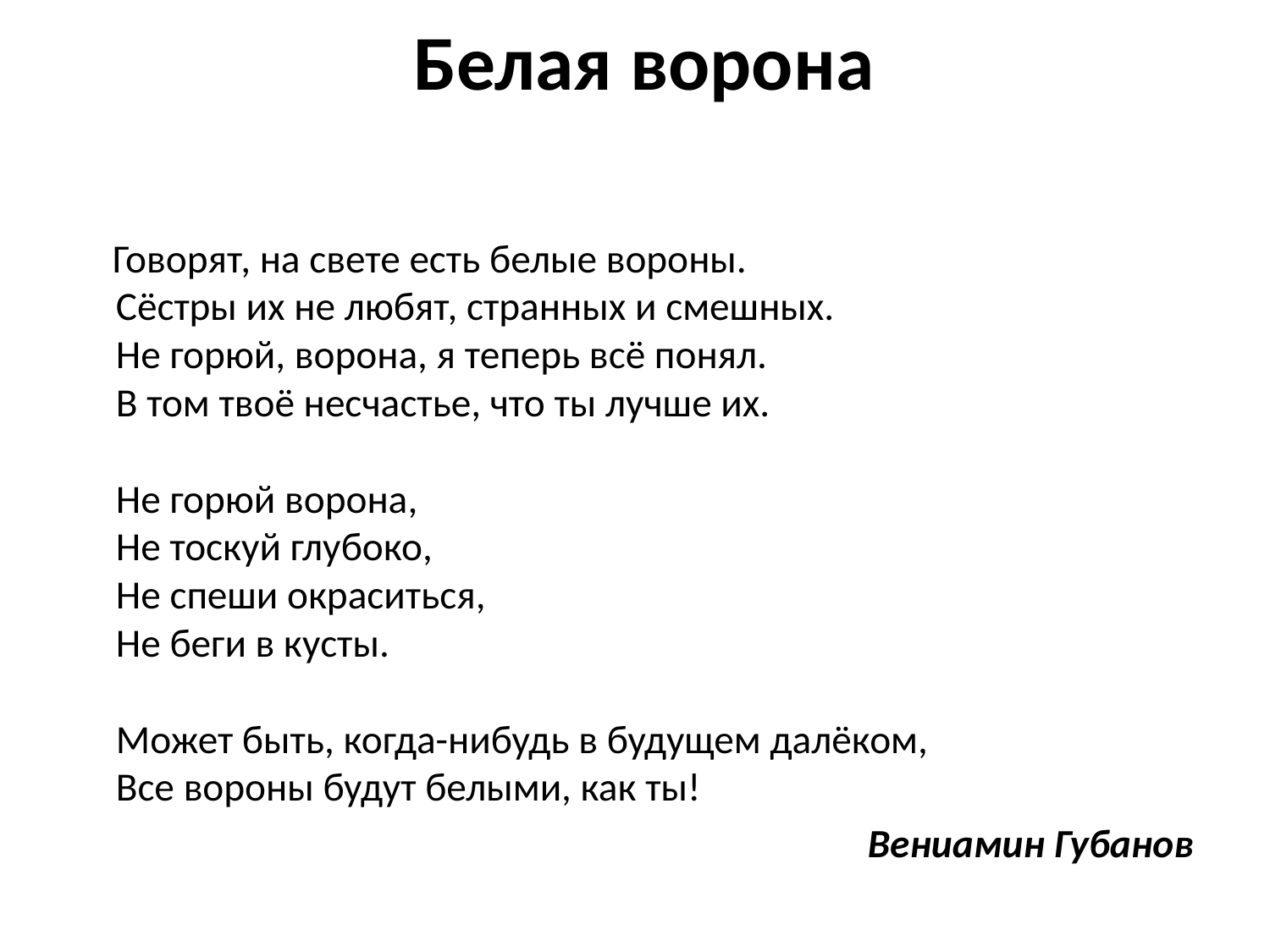

# Белая ворона
    Говорят, на свете есть белые вороны.
Сёстры их не любят, странных и смешных.
Не горюй, ворона, я теперь всё понял.
В том твоё несчастье, что ты лучше их.
Не горюй ворона,
Не тоскуй глубоко,
Не спеши окраситься,
Не беги в кусты.
Может быть, когда-нибудь в будущем далёком,
Все вороны будут белыми, как ты!
Вениамин Губанов